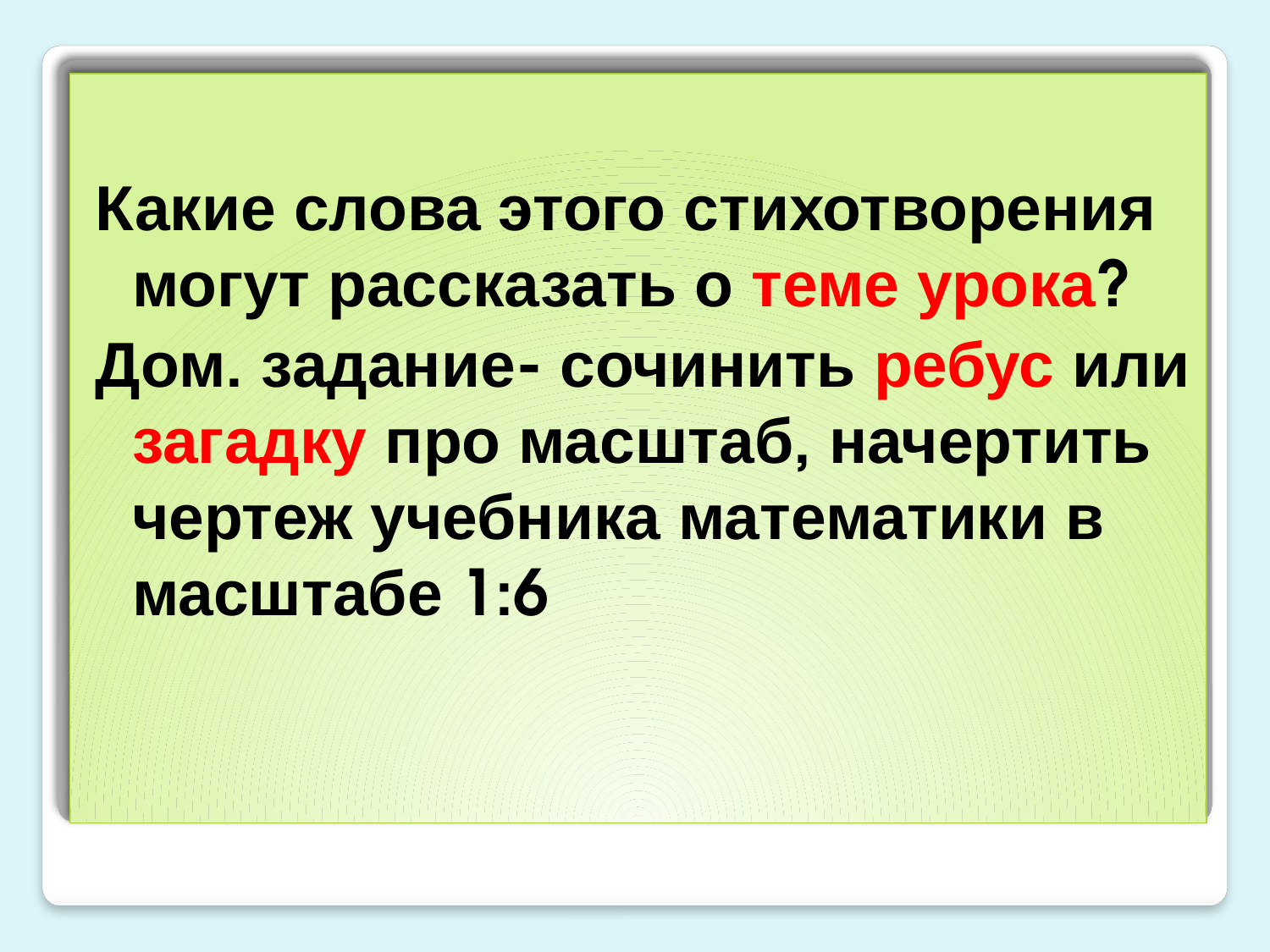

Какие слова этого стихотворения могут рассказать о теме урока?
Дом. задание- сочинить ребус или загадку про масштаб, начертить чертеж учебника математики в масштабе 1:6
#